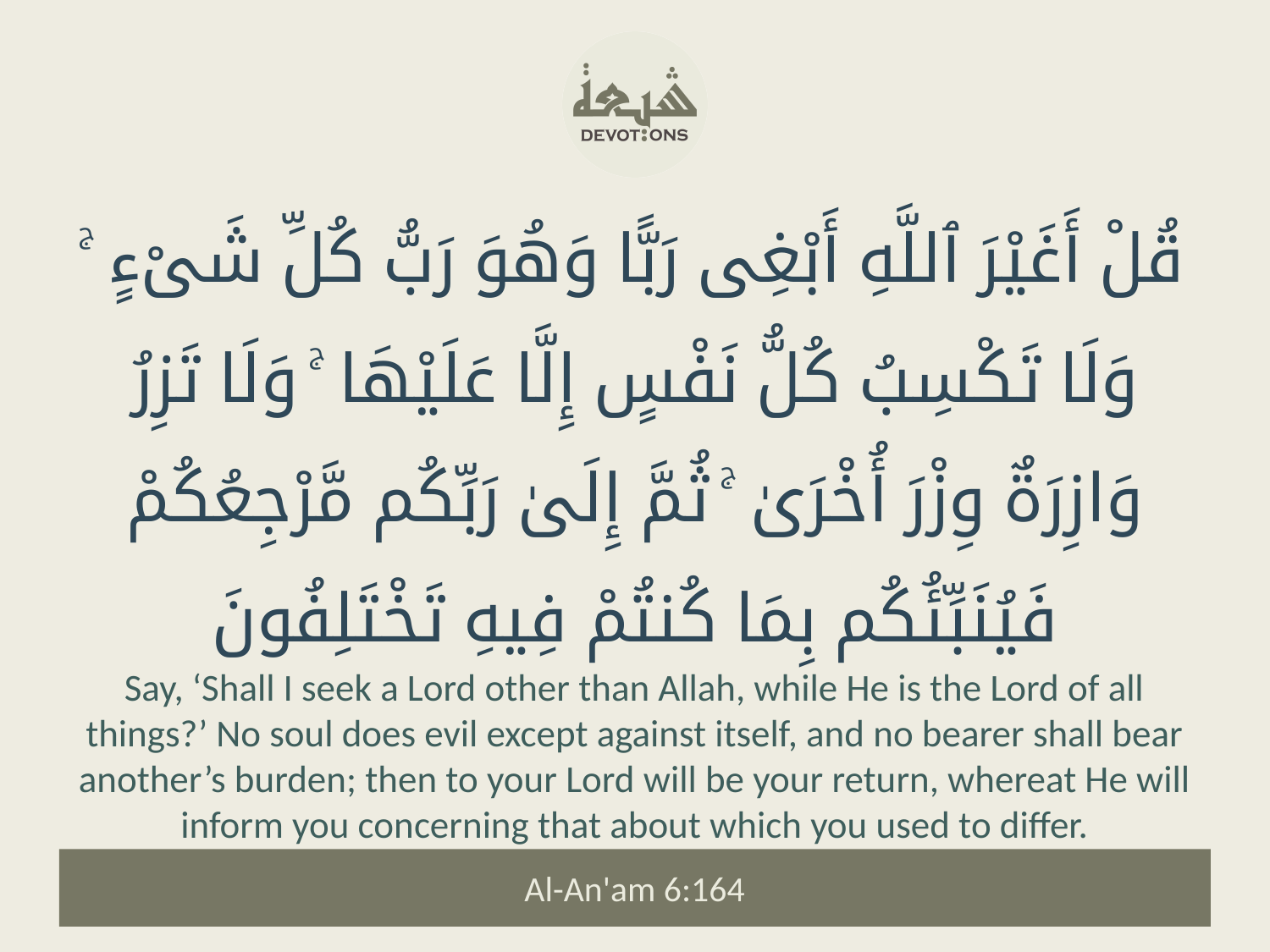

قُلْ أَغَيْرَ ٱللَّهِ أَبْغِى رَبًّا وَهُوَ رَبُّ كُلِّ شَىْءٍ ۚ وَلَا تَكْسِبُ كُلُّ نَفْسٍ إِلَّا عَلَيْهَا ۚ وَلَا تَزِرُ وَازِرَةٌ وِزْرَ أُخْرَىٰ ۚ ثُمَّ إِلَىٰ رَبِّكُم مَّرْجِعُكُمْ فَيُنَبِّئُكُم بِمَا كُنتُمْ فِيهِ تَخْتَلِفُونَ
Say, ‘Shall I seek a Lord other than Allah, while He is the Lord of all things?’ No soul does evil except against itself, and no bearer shall bear another’s burden; then to your Lord will be your return, whereat He will inform you concerning that about which you used to differ.
Al-An'am 6:164